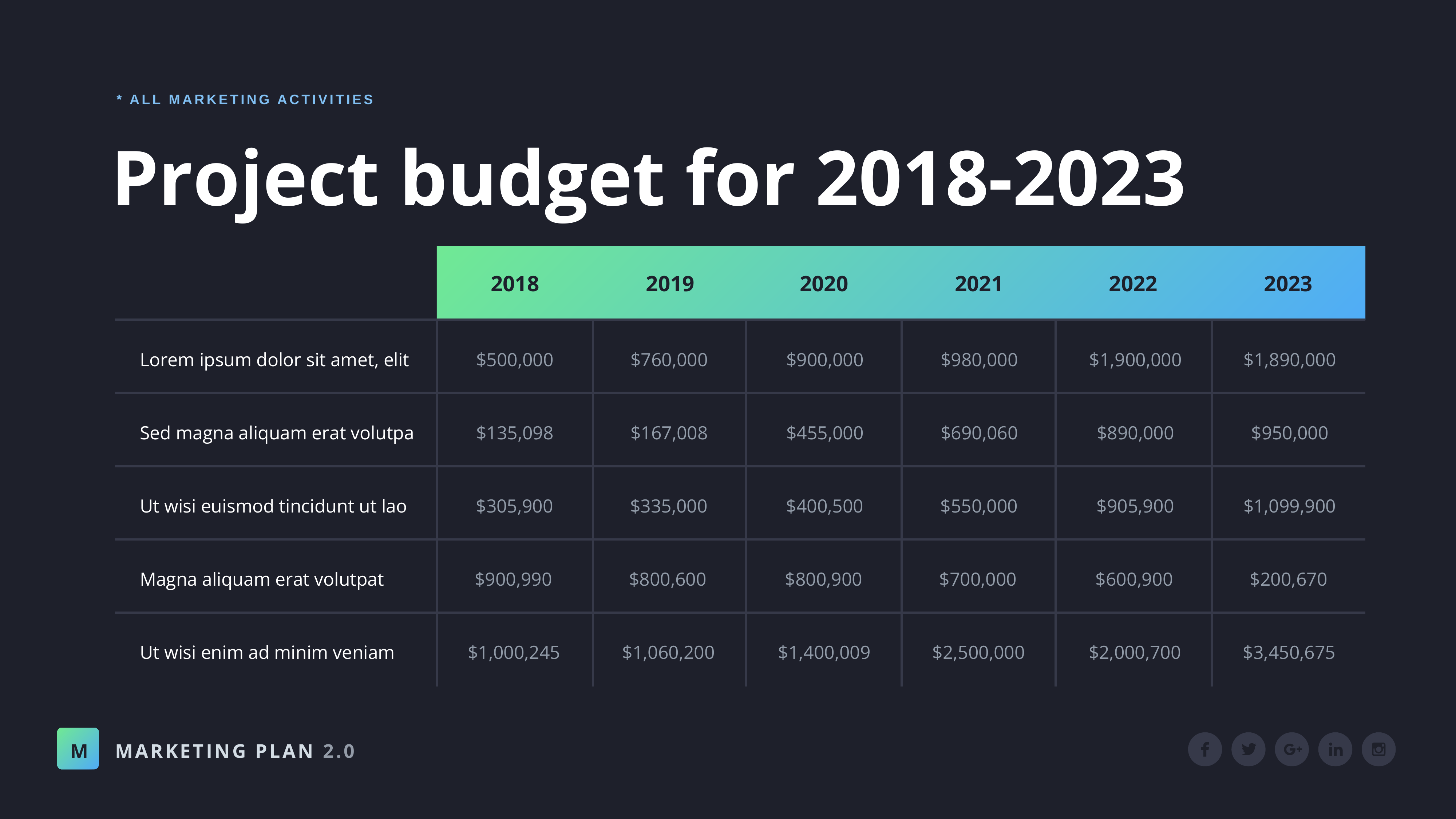

* ALL MARKETING ACTIVITIES
Project budget for 2018-2023

2018
2019
2020
2021
2022
2023
Lorem ipsum dolor sit amet, elit
$500,000
$760,000
$900,000
$980,000
$1,900,000
$1,890,000
Sed magna aliquam erat volutpa
$135,098
$167,008
$455,000
$690,060
$890,000
$950,000
Ut wisi euismod tincidunt ut lao
$305,900
$335,000
$400,500
$550,000
$905,900
$1,099,900
Magna aliquam erat volutpat
$900,990
$800,600
$800,900
$700,000
$600,900
$200,670
Ut wisi enim ad minim veniam
$1,000,245
$1,060,200
$1,400,009
$2,500,000
$2,000,700
$3,450,675